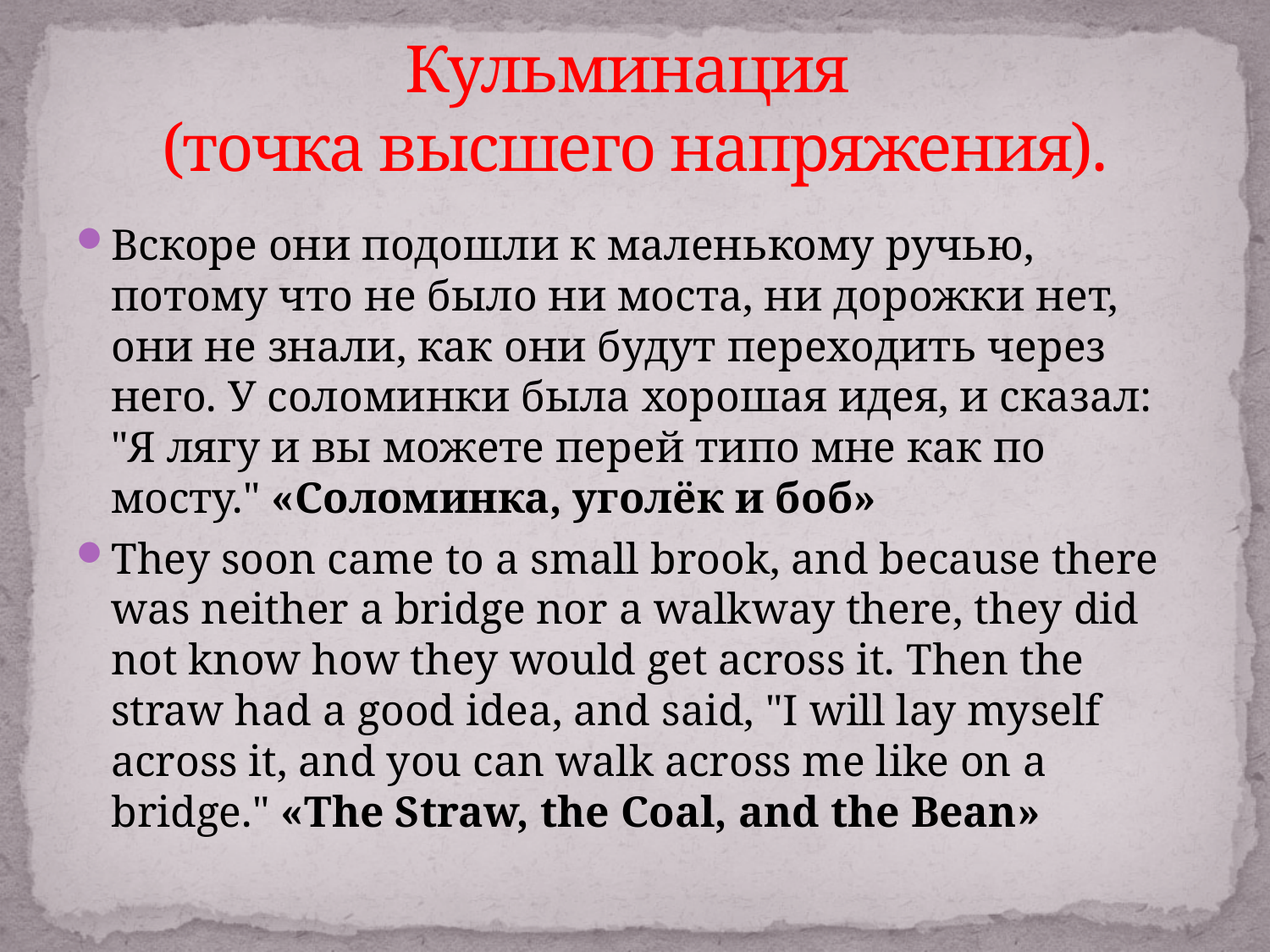

# Кульминация (точка высшего напряжения).
Вскоре они подошли к маленькому ручью, потому что не было ни моста, ни дорожки нет, они не знали, как они будут переходить через него. У соломинки была хорошая идея, и сказал: "Я лягу и вы можете перей типо мне как по мосту." «Соломинка, уголёк и боб»
They soon came to a small brook, and because there was neither a bridge nor a walkway there, they did not know how they would get across it. Then the straw had a good idea, and said, "I will lay myself across it, and you can walk across me like on a bridge." «The Straw, the Coal, and the Bean»